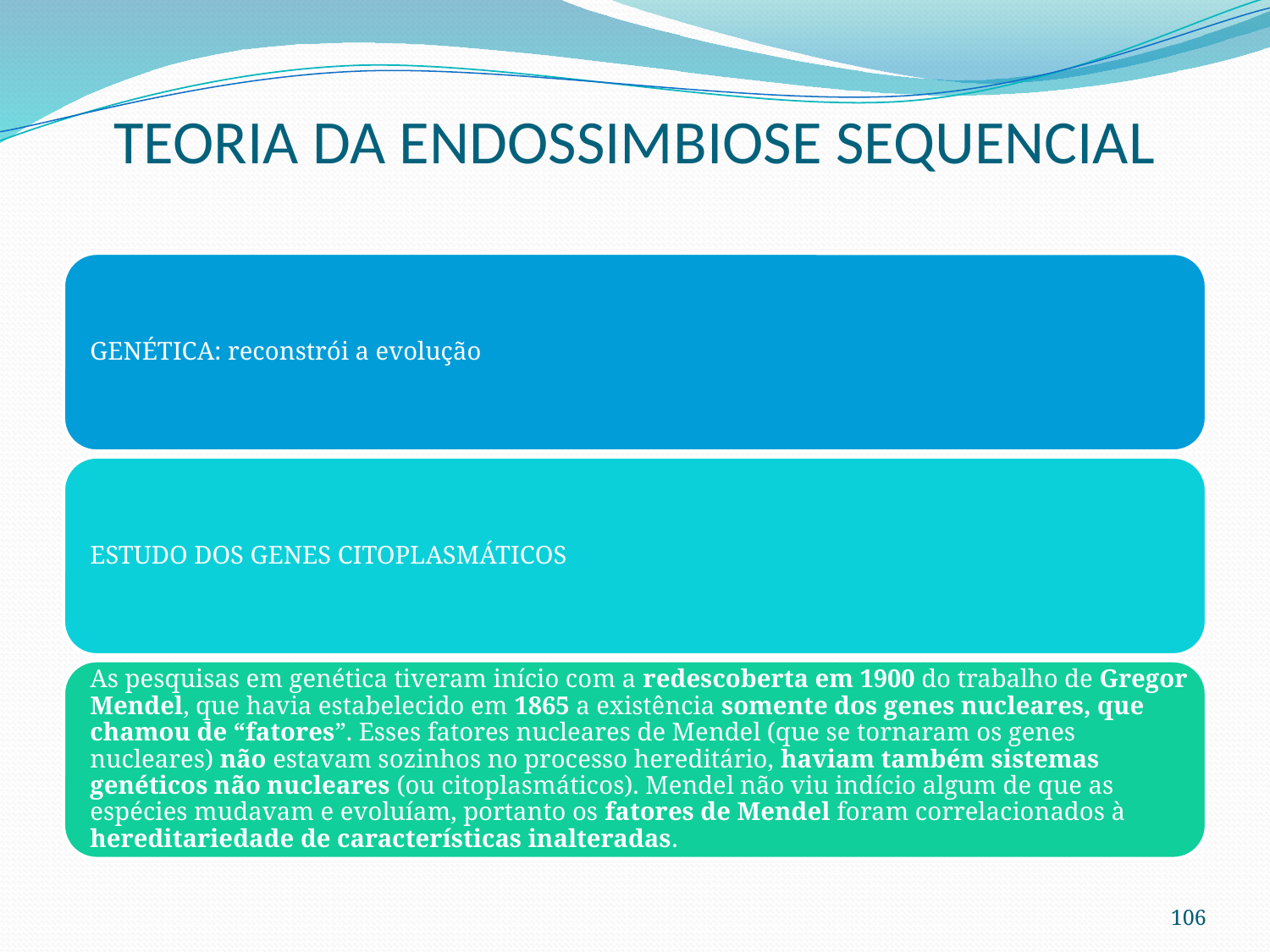

# TEORIA DA ENDOSSIMBIOSE SEQUENCIAL
GENÉTICA: reconstrói a evolução
ESTUDO DOS GENES CITOPLASMÁTICOS
As pesquisas em genética tiveram início com a redescoberta em 1900 do trabalho de Gregor Mendel, que havia estabelecido em 1865 a existência somente dos genes nucleares, que chamou de “fatores”. Esses fatores nucleares de Mendel (que se tornaram os genes nucleares) não estavam sozinhos no processo hereditário, haviam também sistemas genéticos não nucleares (ou citoplasmáticos). Mendel não viu indício algum de que as espécies mudavam e evoluíam, portanto os fatores de Mendel foram correlacionados à hereditariedade de características inalteradas.
106